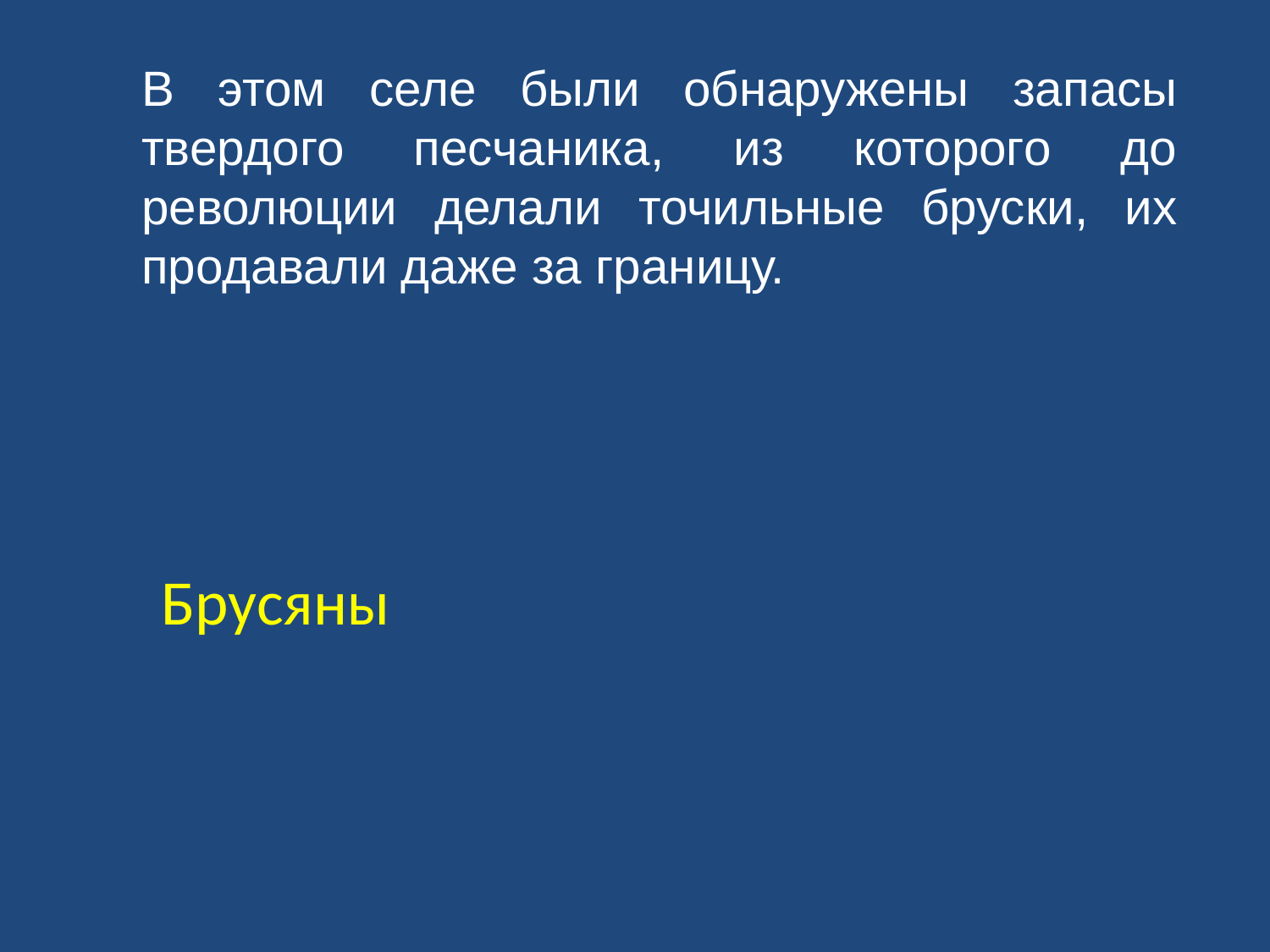

В этом селе были обнаружены запасы твердого песчаника, из которого до революции делали точильные бруски, их продавали даже за границу.
Брусяны